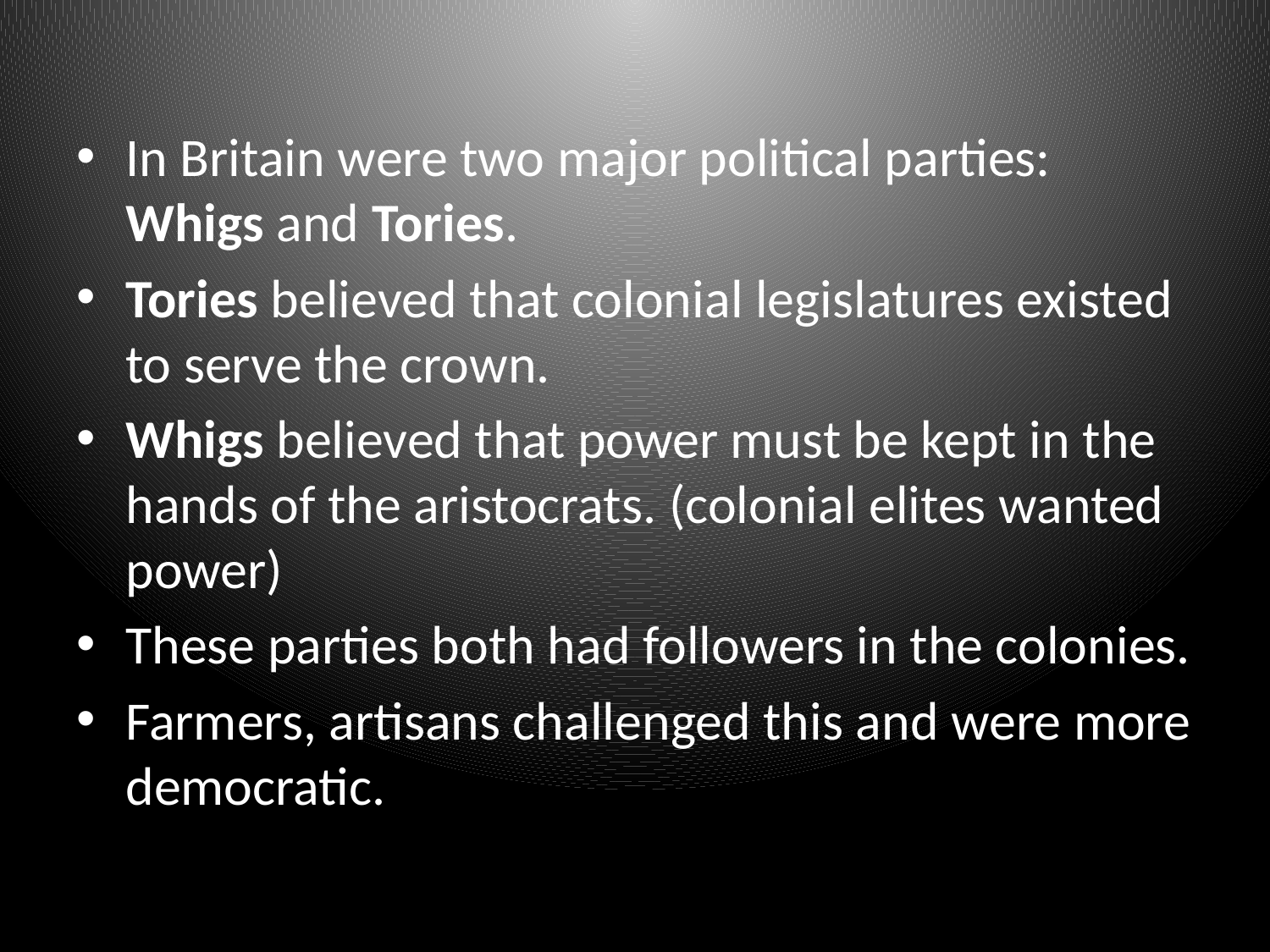

In Britain were two major political parties: Whigs and Tories.
Tories believed that colonial legislatures existed to serve the crown.
Whigs believed that power must be kept in the hands of the aristocrats. (colonial elites wanted power)
These parties both had followers in the colonies.
Farmers, artisans challenged this and were more democratic.